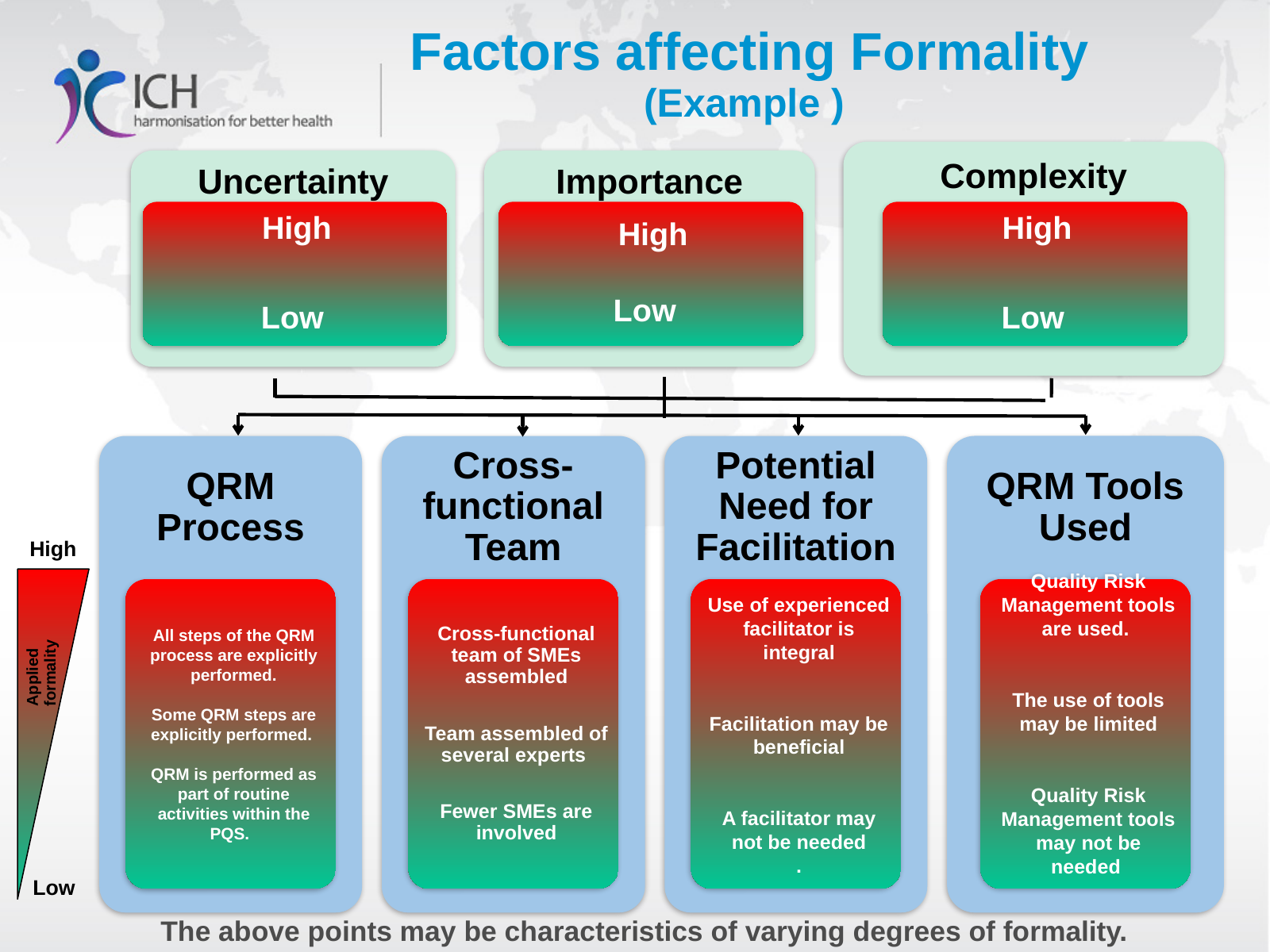

# Factors affecting Formality (Example )
Uncertainty
High

Low
Importance
High
Low
Complexity
High

Low
QRM Process
All steps of the QRM process are explicitly performed.

Some QRM steps are explicitly performed.

QRM is performed as part of routine activities within the PQS.
Cross- functional Team
Cross-functional team of SMEs assembled

Team assembled of several experts

Fewer SMEs are involved
Potential Need for Facilitation

Use of experienced facilitator is integral

Facilitation may be beneficial

A facilitator may not be needed
.

QRM Tools Used
Quality Risk Management tools are used.

The use of tools may be limited

Quality Risk Management tools may not be needed

High
Applied formality
Low
The above points may be characteristics of varying degrees of formality.